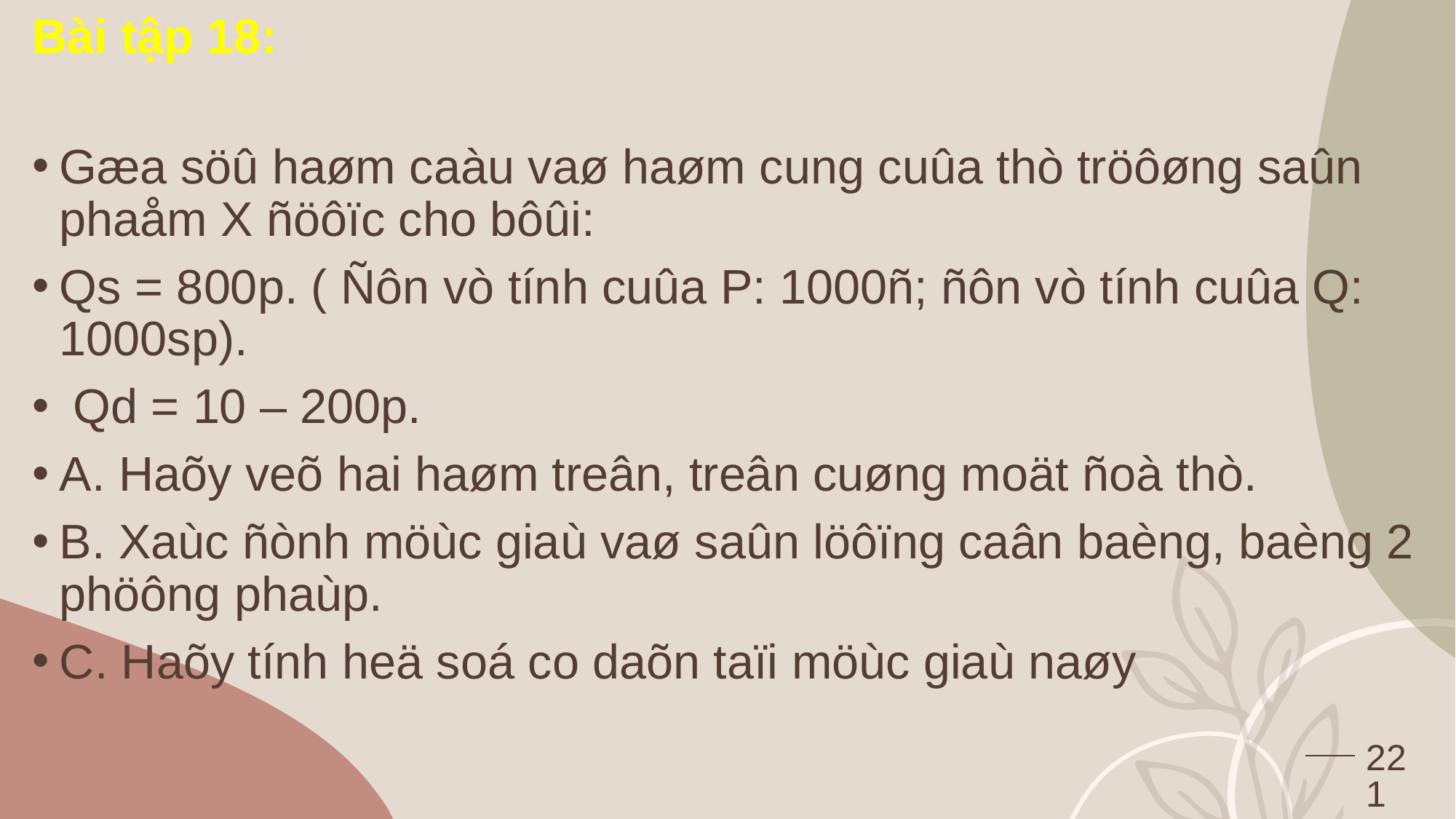

Bài tập 18:
Gæa söû haøm caàu vaø haøm cung cuûa thò tröôøng saûn phaåm X ñöôïc cho bôûi:
Qs = 800p. ( Ñôn vò tính cuûa P: 1000ñ; ñôn vò tính cuûa Q: 1000sp).
 Qd = 10 – 200p.
A. Haõy veõ hai haøm treân, treân cuøng moät ñoà thò.
B. Xaùc ñònh möùc giaù vaø saûn löôïng caân baèng, baèng 2 phöông phaùp.
C. Haõy tính heä soá co daõn taïi möùc giaù naøy
221